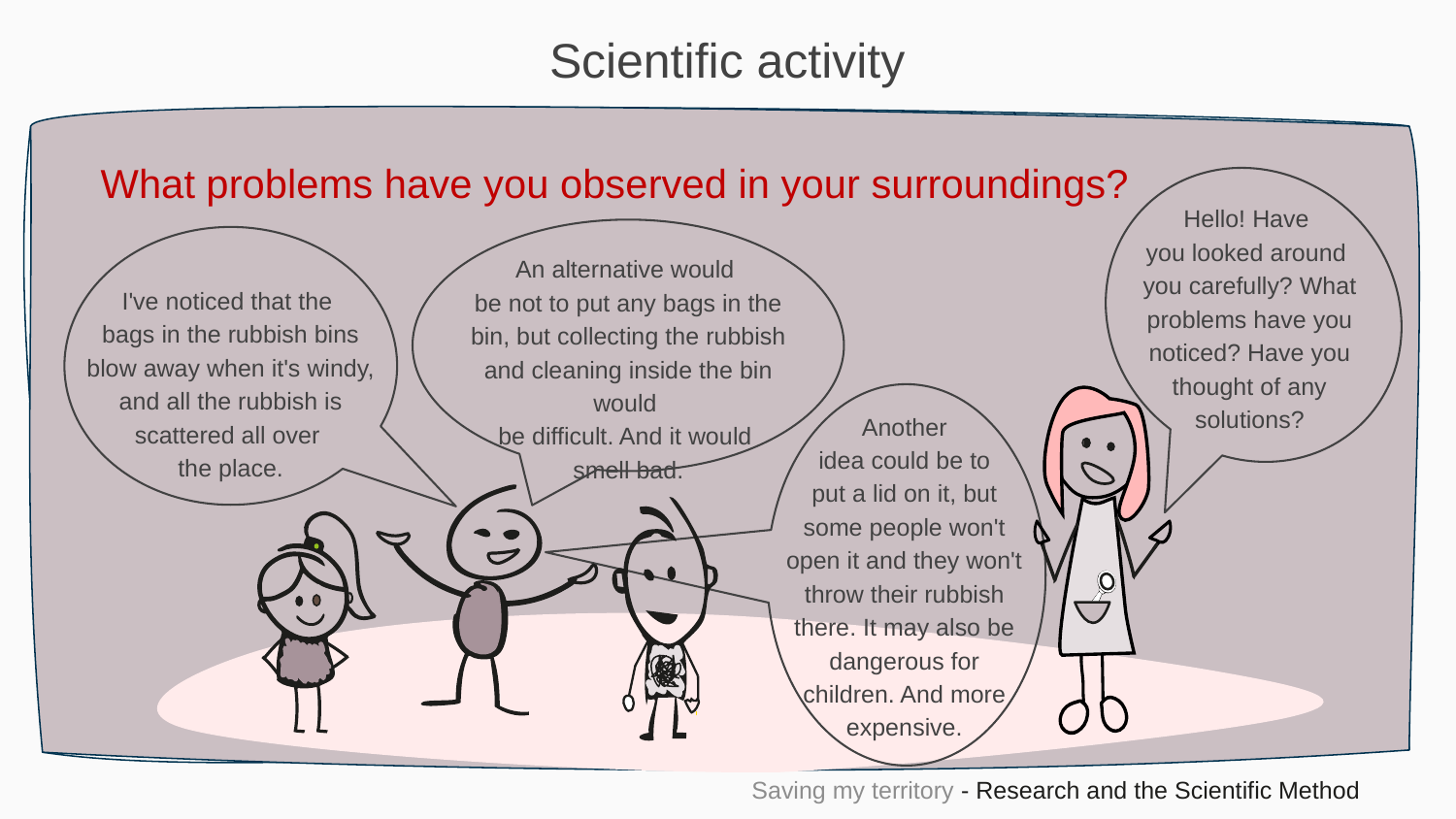

Scientific activity

What problems have you observed in your surroundings?

Hello! Have
you looked around
you carefully? What problems have you noticed? Have you thought of any solutions?

An alternative would
be not to put any bags in the bin, but collecting the rubbish and cleaning inside the bin would
be difficult. And it would
smell bad.
I've noticed that the
bags in the rubbish bins blow away when it's windy, and all the rubbish is scattered all over
the place.

Another
 idea could be to
put a lid on it, but some people won't open it and they won't throw their rubbish there. It may also be dangerous for children. And more expensive.

Saving my territory - Research and the Scientific Method